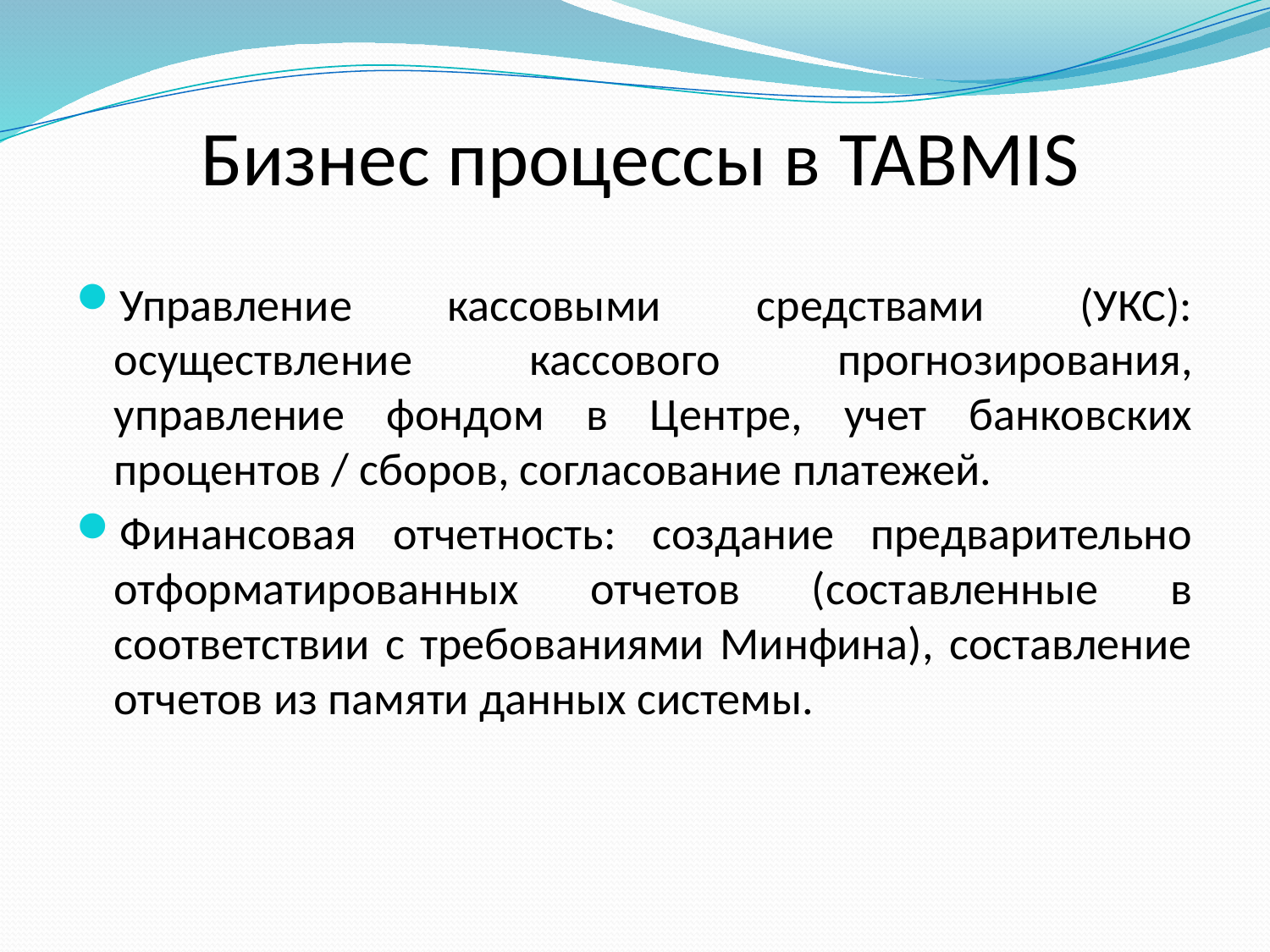

# Бизнес процессы в TABMIS
Управление кассовыми средствами (УКС): осуществление кассового прогнозирования, управление фондом в Центре, учет банковских процентов / сборов, согласование платежей.
Финансовая отчетность: создание предварительно отформатированных отчетов (составленные в соответствии с требованиями Минфина), составление отчетов из памяти данных системы.